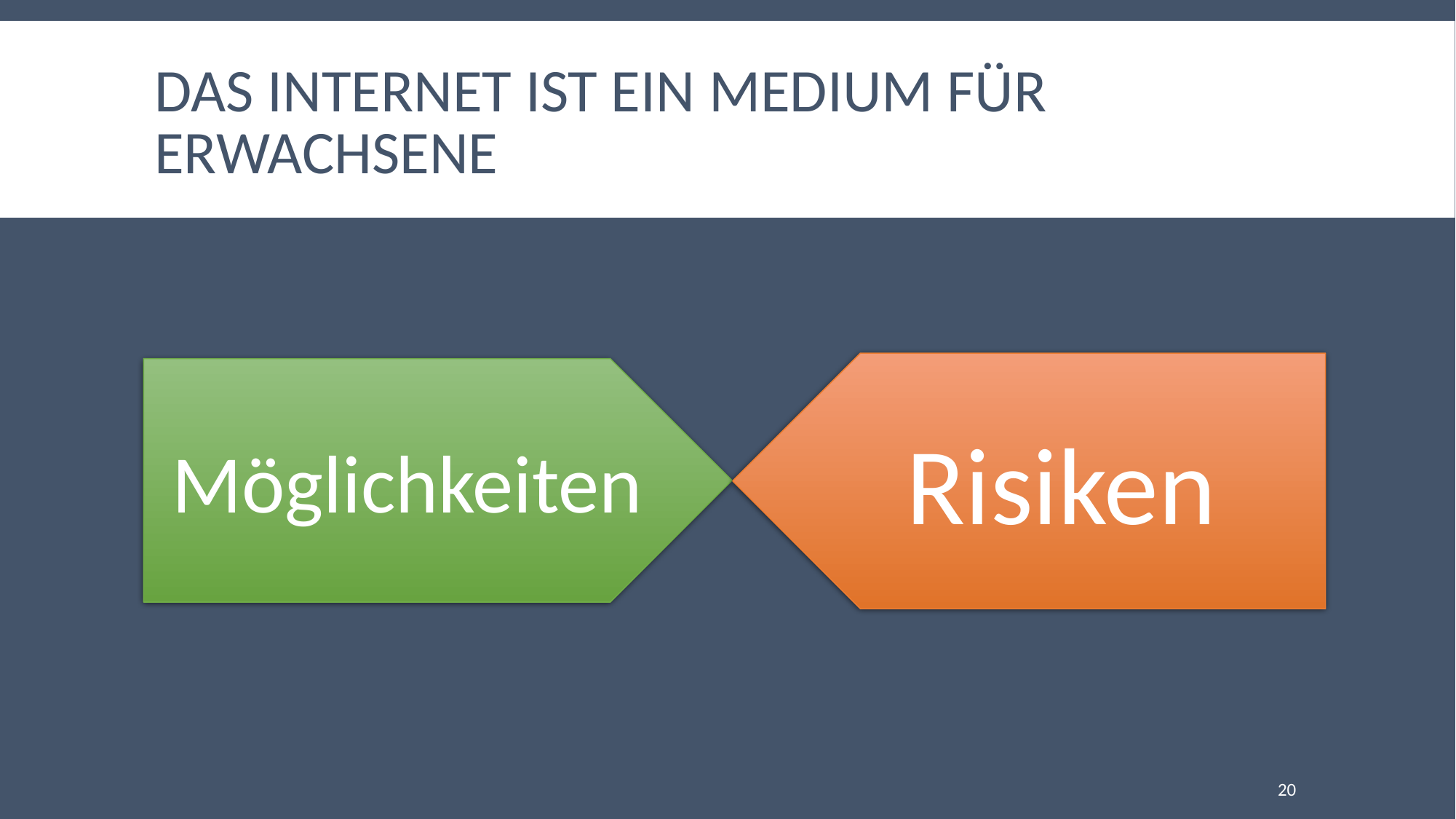

# Das Internet ist ein Medium für Erwachsene
Risiken
Möglichkeiten
20